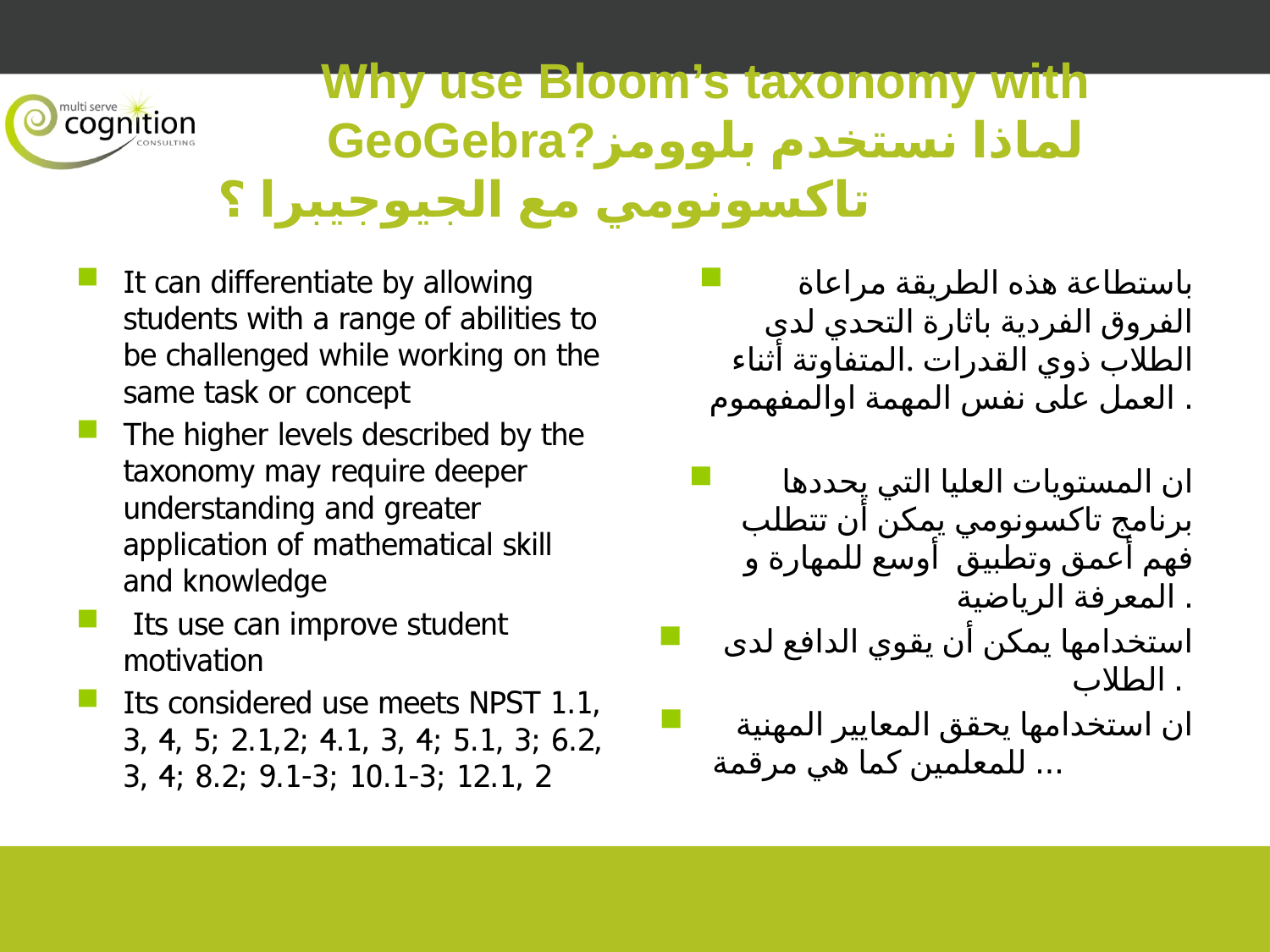

# Why use Bloom’s taxonomy with GeoGebra?لماذا نستخدم بلوومز تاكسونومي مع الجيوجيبرا ؟
It can differentiate by allowing students with a range of abilities to be challenged while working on the same task or concept
The higher levels described by the taxonomy may require deeper understanding and greater application of mathematical skill and knowledge
 Its use can improve student motivation
Its considered use meets NPST 1.1, 3, 4, 5; 2.1,2; 4.1, 3, 4; 5.1, 3; 6.2, 3, 4; 8.2; 9.1-3; 10.1-3; 12.1, 2

باستطاعة هذه الطريقة مراعاة الفروق الفردية باثارة التحدي لدى الطلاب ذوي القدرات .المتفاوتة أثناء العمل على نفس المهمة اوالمفهموم .
ان المستويات العليا التي يحددها برنامج تاكسونومي يمكن أن تتطلب فهم أعمق وتطبيق  أوسع للمهارة و المعرفة الرياضية .
استخدامها يمكن أن يقوي الدافع لدى الطلاب .
ان استخدامها يحقق المعايير المهنية للمعلمين كما هي مرقمة ...